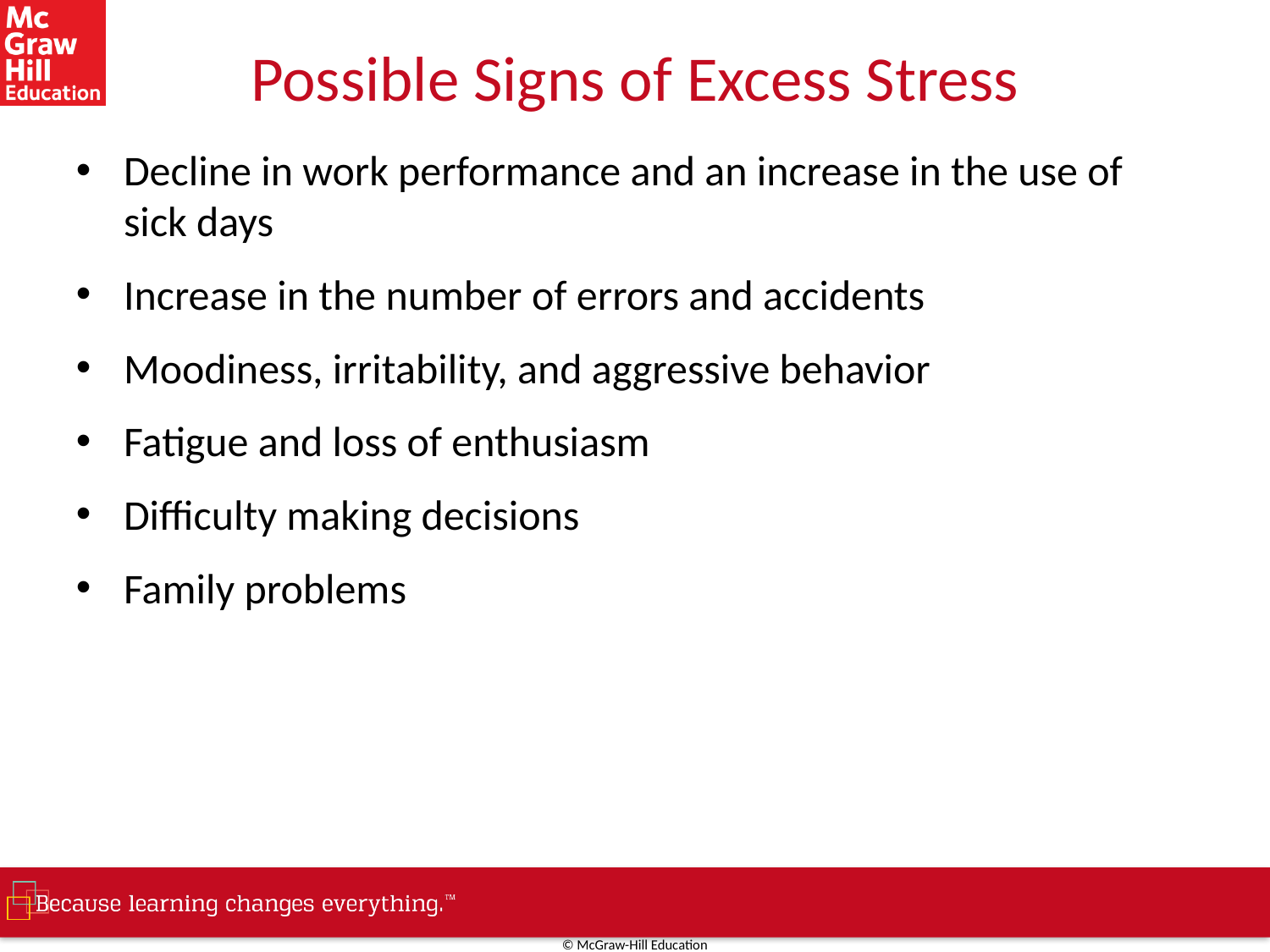

# Possible Signs of Excess Stress
Decline in work performance and an increase in the use of sick days
Increase in the number of errors and accidents
Moodiness, irritability, and aggressive behavior
Fatigue and loss of enthusiasm
Difficulty making decisions
Family problems